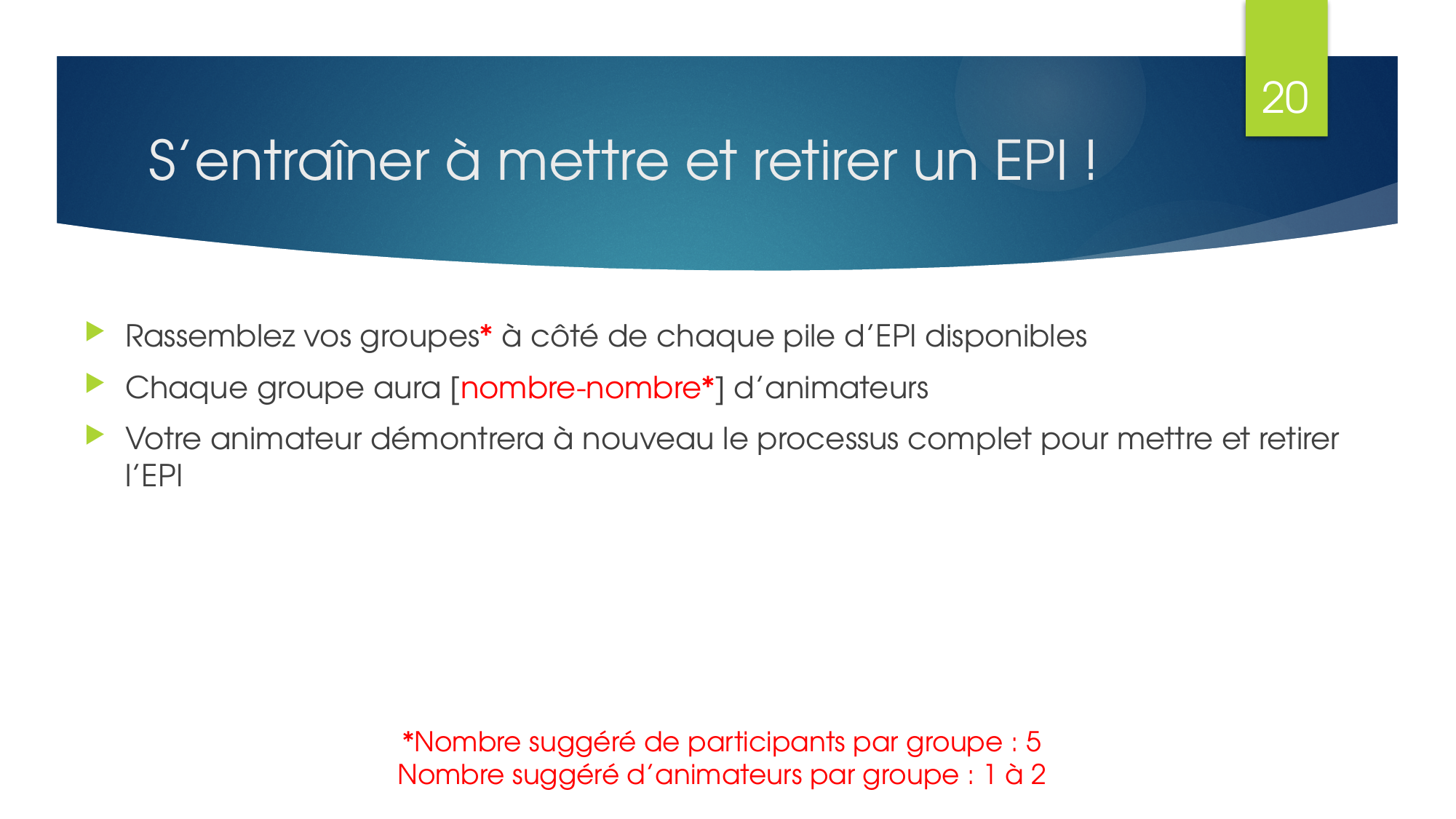

20
# S’entraîner à mettre et retirer un EPI !
Rassemblez vos groupes* à côté de chaque pile d’EPI disponibles
Chaque groupe aura [nombre-nombre*] d’animateurs
Votre animateur démontrera à nouveau le processus complet pour mettre et retirer l’EPI

*Nombre suggéré de participants par groupe : 5
Nombre suggéré d’animateurs par groupe : 1 à 2